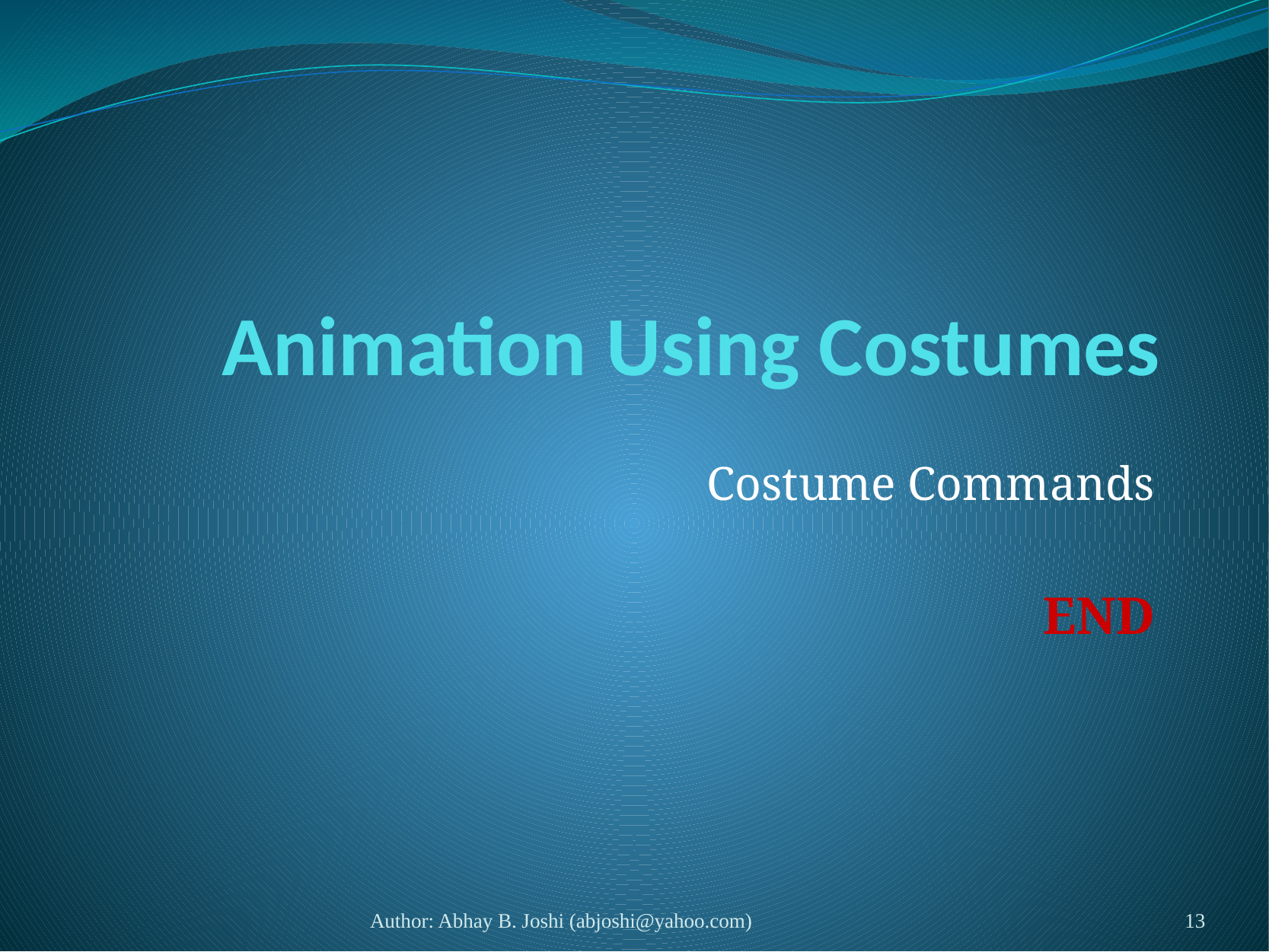

# Animation Using Costumes
Costume Commands

END
Author: Abhay B. Joshi (abjoshi@yahoo.com)
13